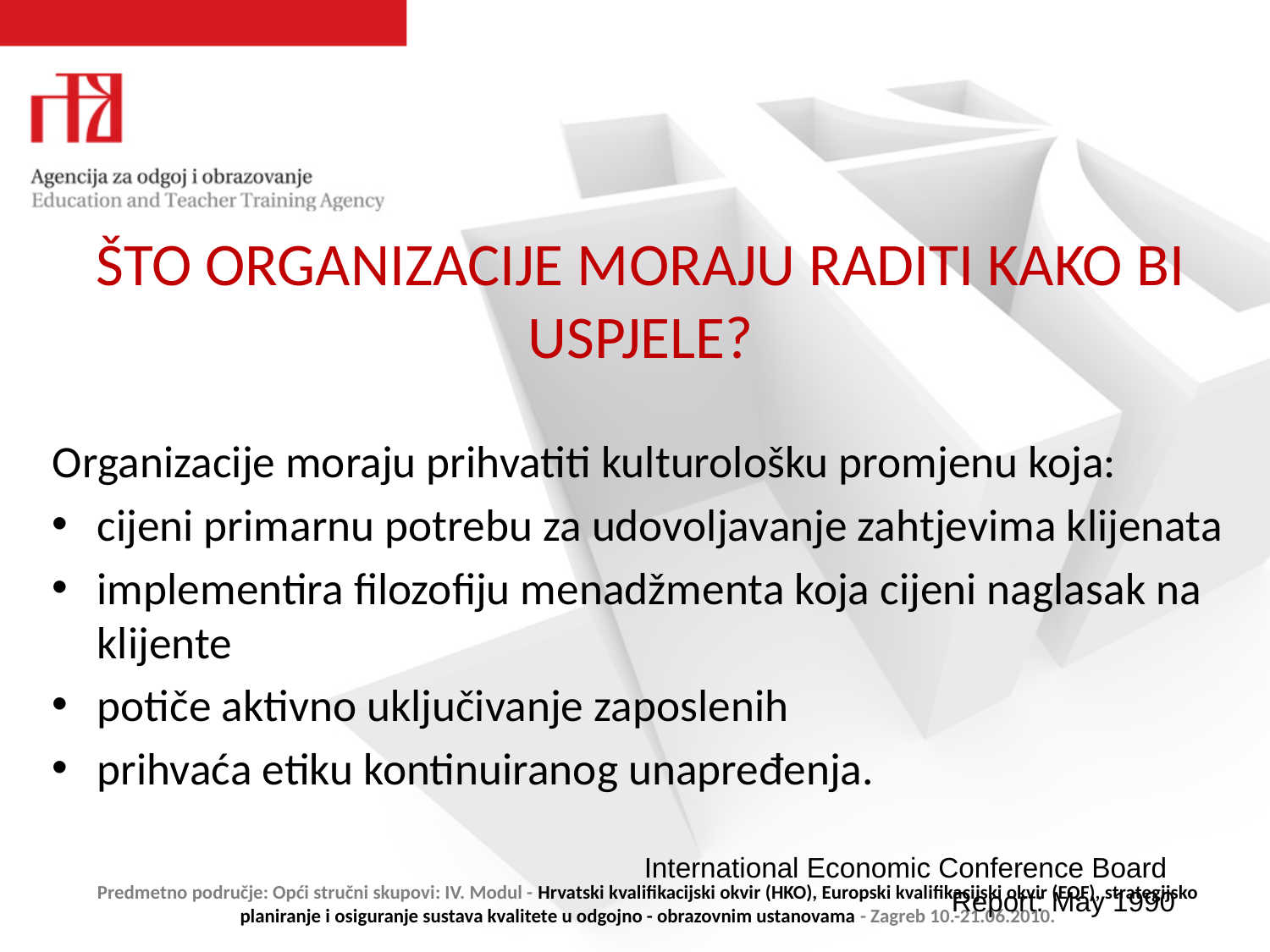

# ŠTO ORGANIZACIJE MORAJU RADITI KAKO BI USPJELE?
Organizacije moraju prihvatiti kulturološku promjenu koja:
cijeni primarnu potrebu za udovoljavanje zahtjevima klijenata
implementira filozofiju menadžmenta koja cijeni naglasak na klijente
potiče aktivno uključivanje zaposlenih
prihvaća etiku kontinuiranog unapređenja.
International Economic Conference Board
Report: May 1990